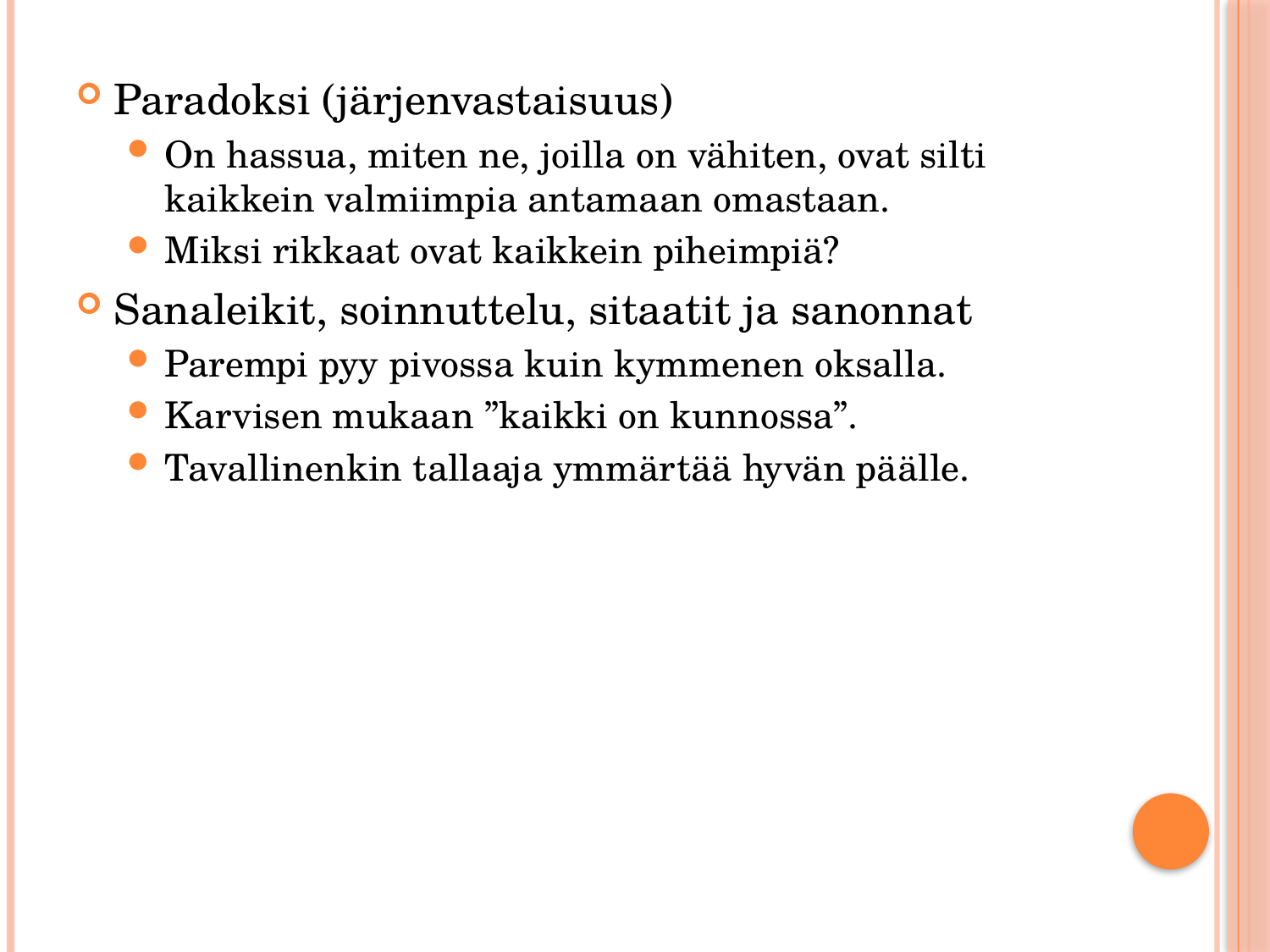

Paradoksi (järjenvastaisuus)
On hassua, miten ne, joilla on vähiten, ovat silti kaikkein valmiimpia antamaan omastaan.
Miksi rikkaat ovat kaikkein piheimpiä?
Sanaleikit, soinnuttelu, sitaatit ja sanonnat
Parempi pyy pivossa kuin kymmenen oksalla.
Karvisen mukaan ”kaikki on kunnossa”.
Tavallinenkin tallaaja ymmärtää hyvän päälle.